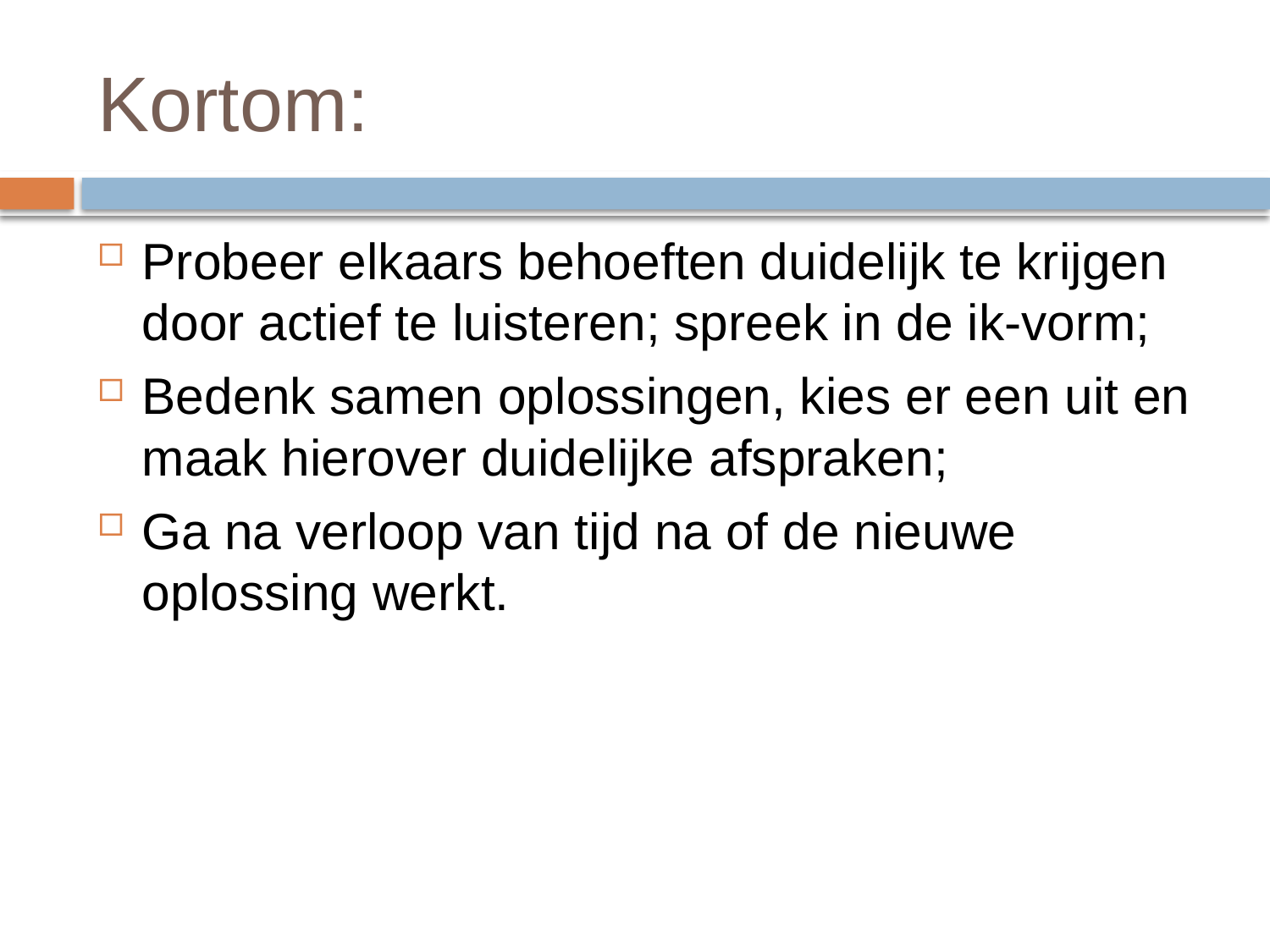

# Kortom:
Probeer elkaars behoeften duidelijk te krijgen door actief te luisteren; spreek in de ik-vorm;
Bedenk samen oplossingen, kies er een uit en maak hierover duidelijke afspraken;
Ga na verloop van tijd na of de nieuwe oplossing werkt.